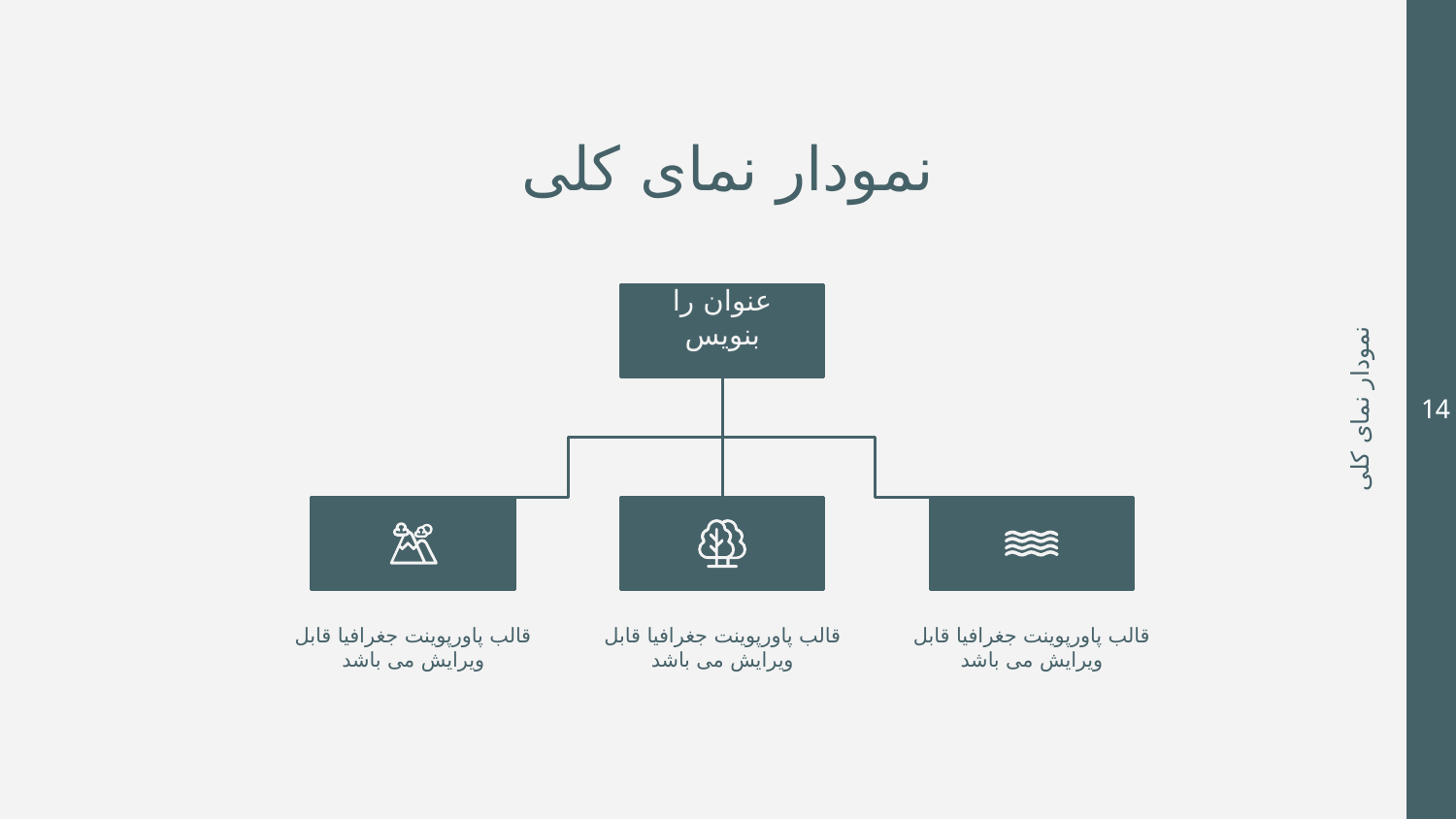

# نمودار نمای کلی

عنوان را بنویس
نمودار نمای کلی
14
قالب پاورپوینت جغرافیا قابل ویرایش می باشد
قالب پاورپوینت جغرافیا قابل ویرایش می باشد
قالب پاورپوینت جغرافیا قابل ویرایش می باشد